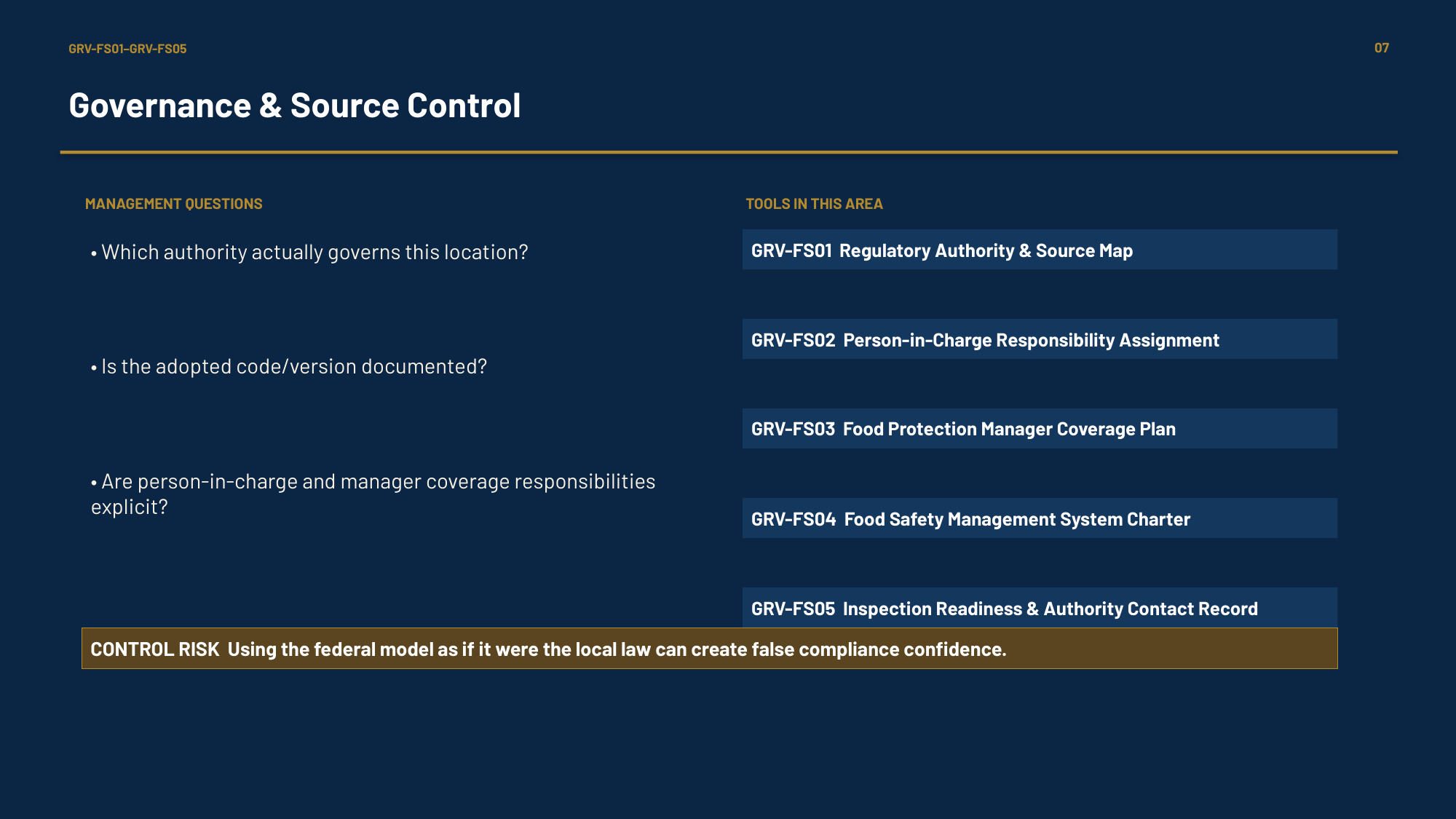

07
GRV-FS01–GRV-FS05
Governance & Source Control

MANAGEMENT QUESTIONS
TOOLS IN THIS AREA
• Which authority actually governs this location?
GRV-FS01  Regulatory Authority & Source Map
GRV-FS02  Person-in-Charge Responsibility Assignment
• Is the adopted code/version documented?
GRV-FS03  Food Protection Manager Coverage Plan
• Are person-in-charge and manager coverage responsibilities explicit?
GRV-FS04  Food Safety Management System Charter
GRV-FS05  Inspection Readiness & Authority Contact Record
CONTROL RISK  Using the federal model as if it were the local law can create false compliance confidence.